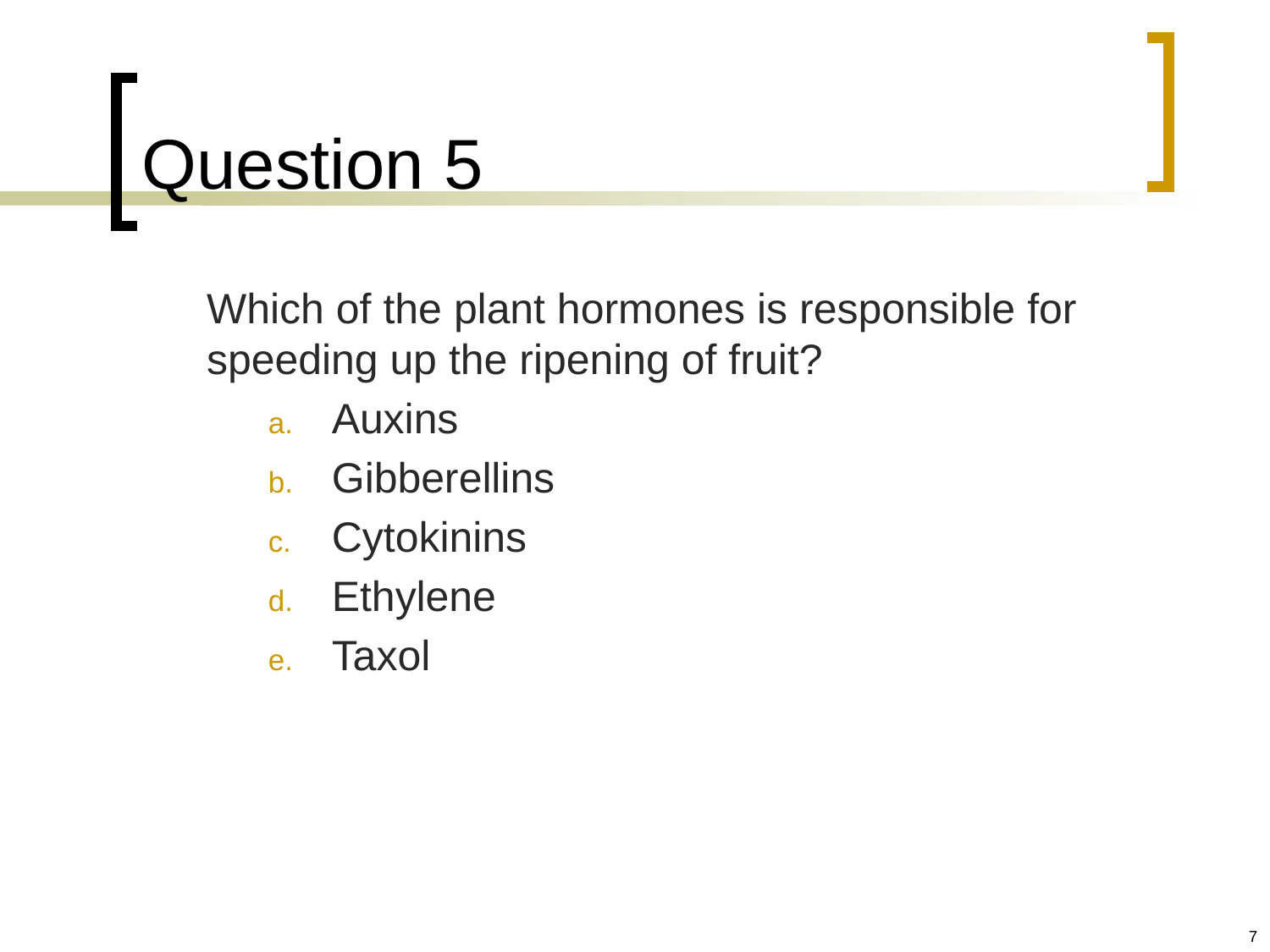

# Question 5
	Which of the plant hormones is responsible for speeding up the ripening of fruit?
Auxins
Gibberellins
Cytokinins
Ethylene
Taxol